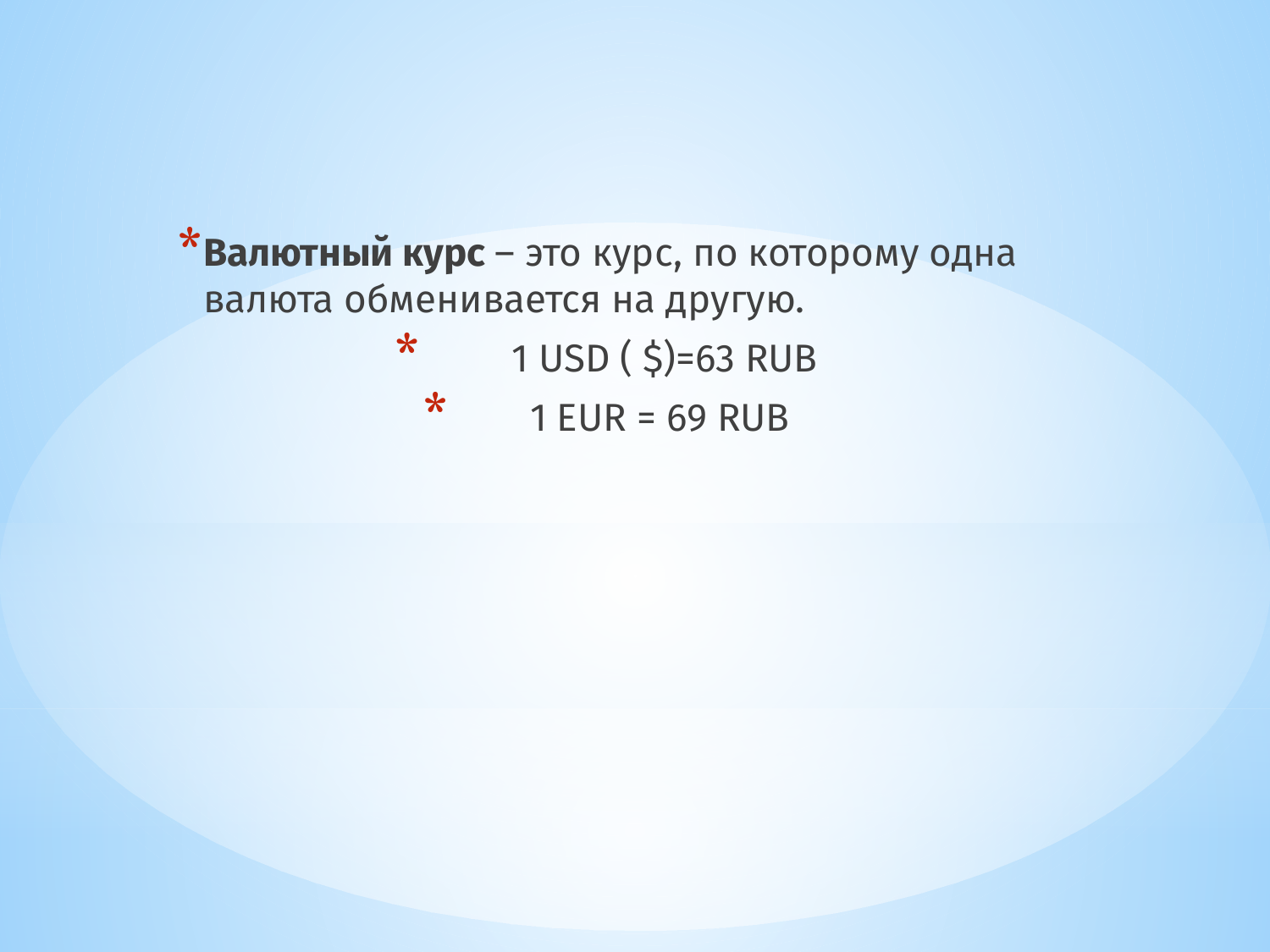

Валютный курс – это курс, по которому одна валюта обменивается на другую.
         1 USD ( $)=63 RUB
        1 EUR = 69 RUB

#